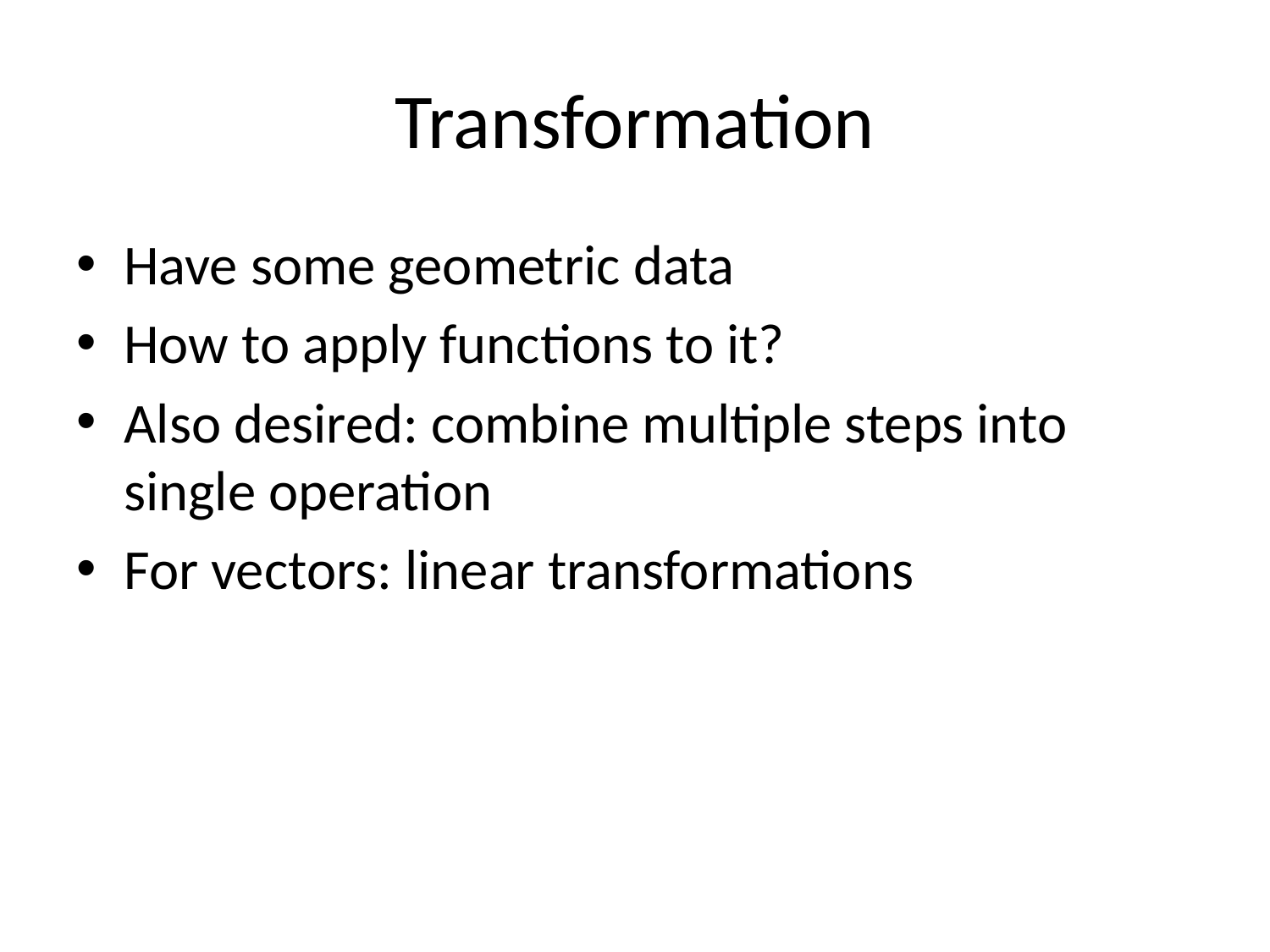

# Transformation
Have some geometric data
How to apply functions to it?
Also desired: combine multiple steps into single operation
For vectors: linear transformations